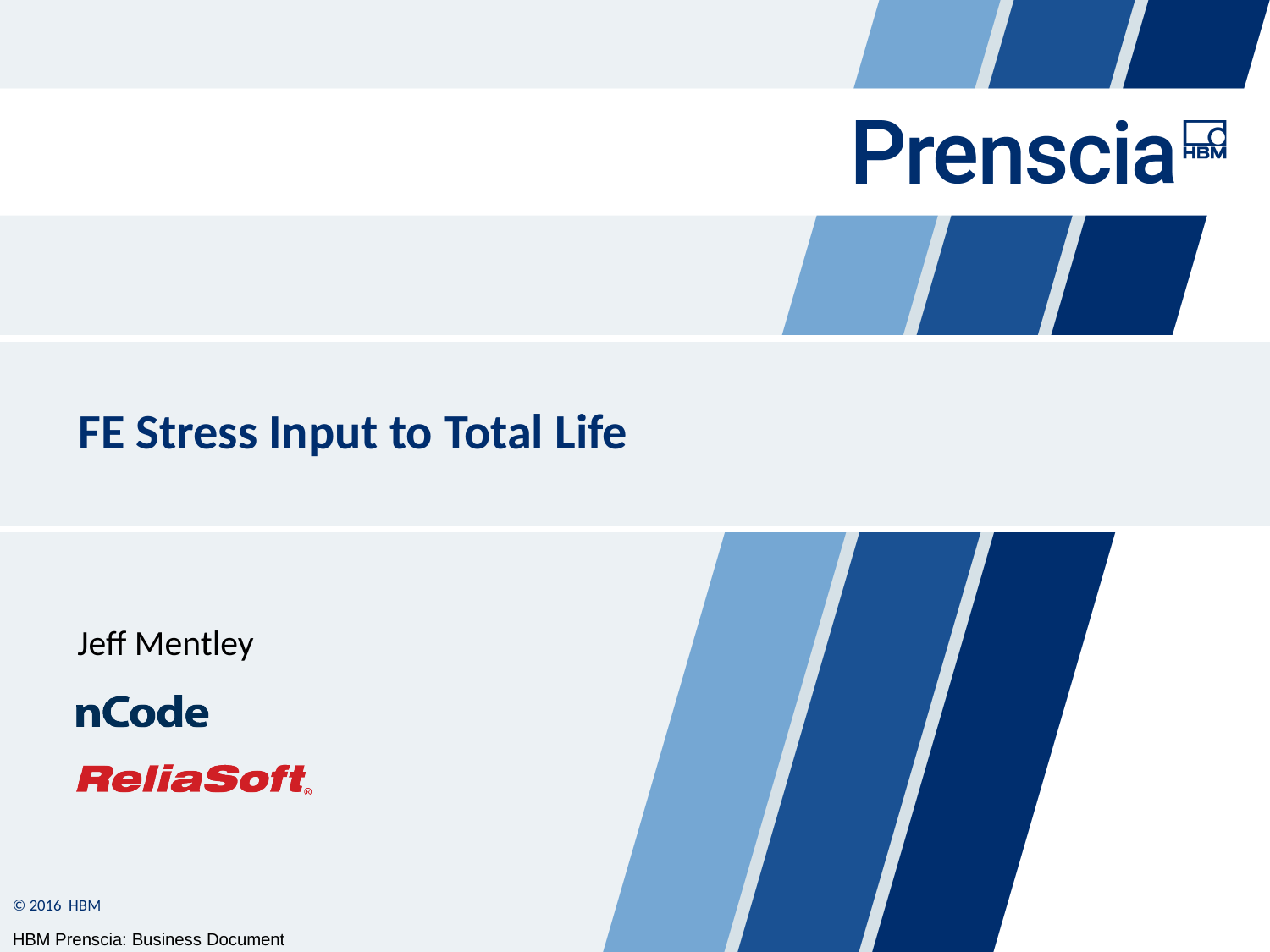

# FE Stress Input to Total Life
Jeff Mentley